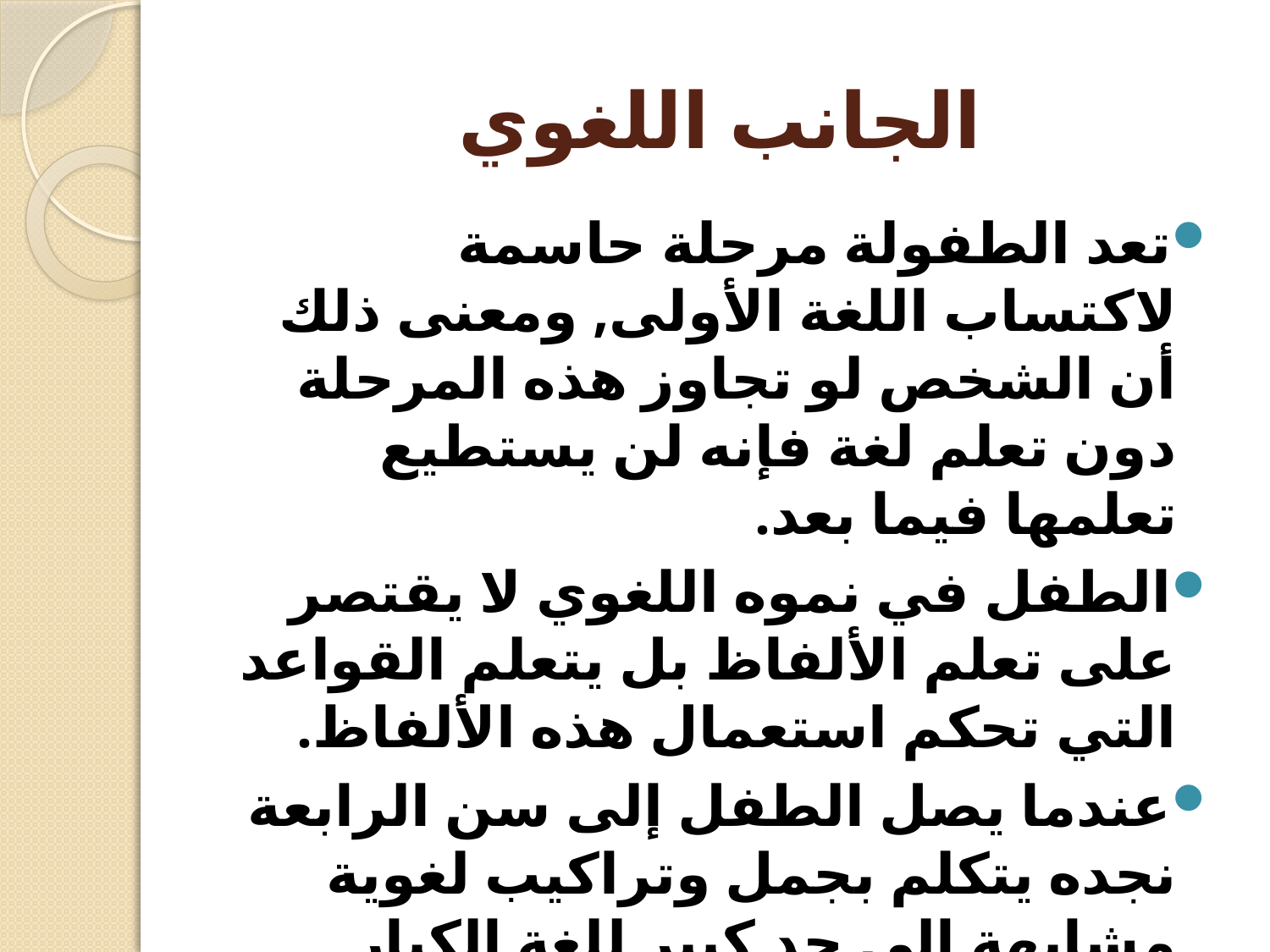

# الجانب اللغوي
تعد الطفولة مرحلة حاسمة لاكتساب اللغة الأولى, ومعنى ذلك أن الشخص لو تجاوز هذه المرحلة دون تعلم لغة فإنه لن يستطيع تعلمها فيما بعد.
الطفل في نموه اللغوي لا يقتصر على تعلم الألفاظ بل يتعلم القواعد التي تحكم استعمال هذه الألفاظ.
عندما يصل الطفل إلى سن الرابعة نجده يتكلم بجمل وتراكيب لغوية مشابهة إلى حد كبير للغة الكبار.
   يظل الطفل في هذه المرحلة يجد صعوبة في فهم بعض الاستعمالات اللغوية ومنها المبني للمجهول.